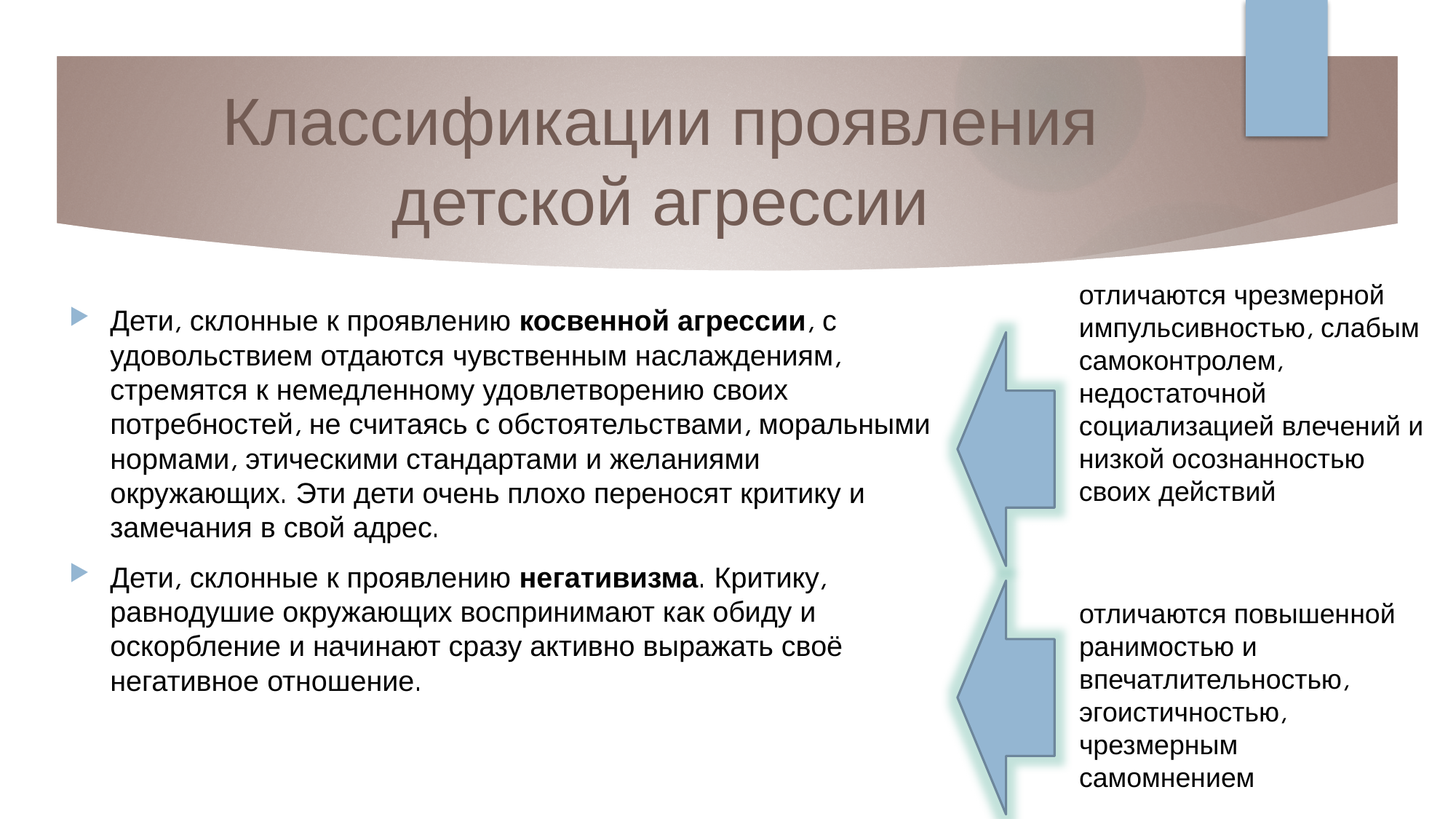

# Классификации проявления детской агрессии
отличаются чрезмерной импульсивностью, слабым самоконтролем, недостаточной социализацией влечений и низкой осознанностью своих действий
Дети, склонные к проявлению косвенной агрессии, с удовольствием отдаются чувственным наслаждениям, стремятся к немедленному удовлетворению своих потребностей, не считаясь с обстоятельствами, моральными нормами, этическими стандартами и желаниями окружающих. Эти дети очень плохо переносят критику и замечания в свой адрес.
Дети, склонные к проявлению негативизма. Критику, равнодушие окружающих воспринимают как обиду и оскорбление и начинают сразу активно выражать своё негативное отношение.

отличаются повышенной ранимостью и впечатлительностью, эгоистичностью, чрезмерным самомнением